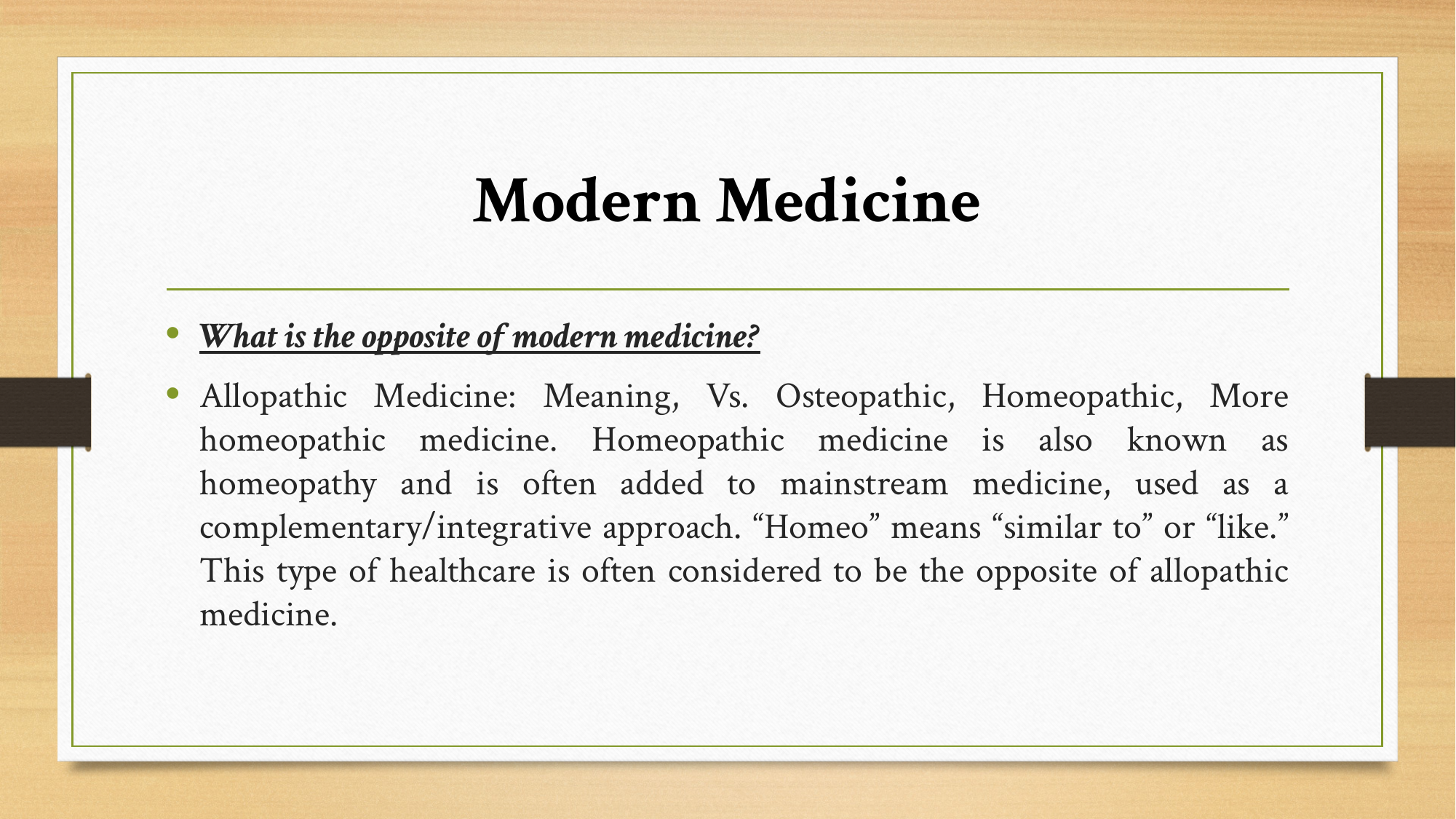

# Modern Medicine
What is the opposite of modern medicine?
Allopathic Medicine: Meaning, Vs. Osteopathic, Homeopathic, More homeopathic medicine. Homeopathic medicine is also known as homeopathy and is often added to mainstream medicine, used as a complementary/integrative approach. “Homeo” means “similar to” or “like.” This type of healthcare is often considered to be the opposite of allopathic medicine.